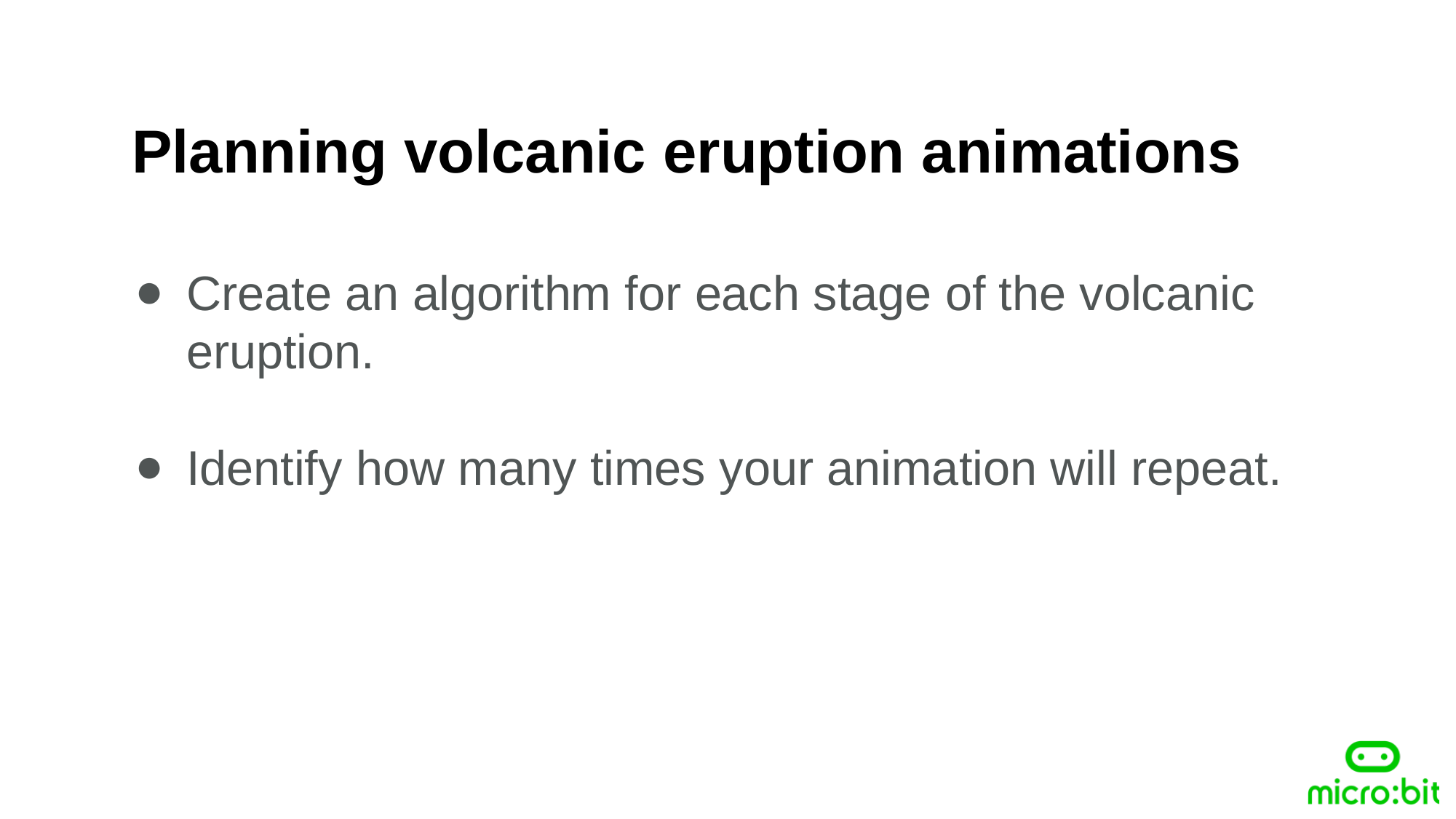

Planning volcanic eruption animations

Create an algorithm for each stage of the volcanic eruption.

Identify how many times your animation will repeat.